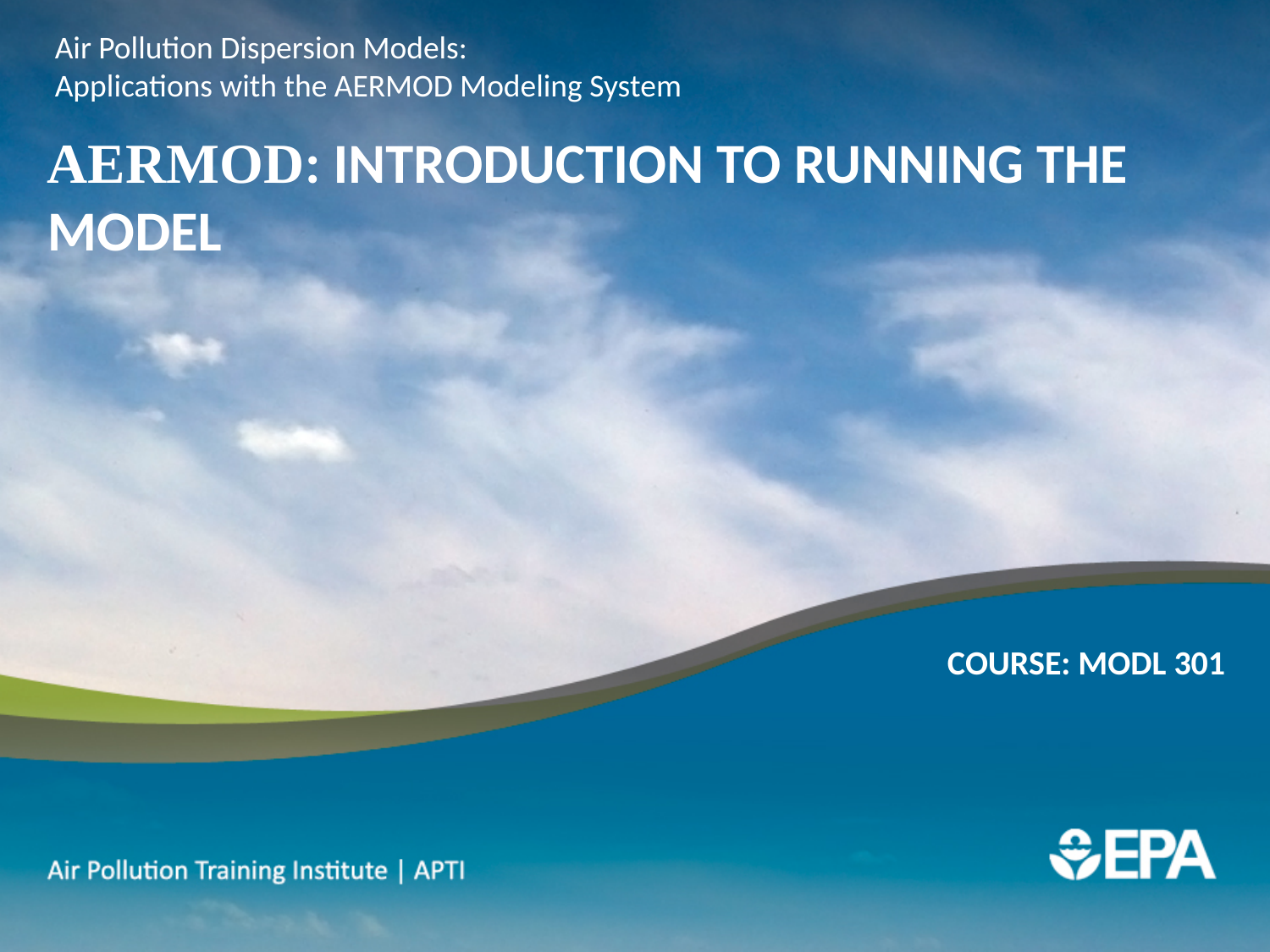

Air Pollution Dispersion Models:
Applications with the AERMOD Modeling System
AERMOD: Introduction to Running the model
Course: MODL 301